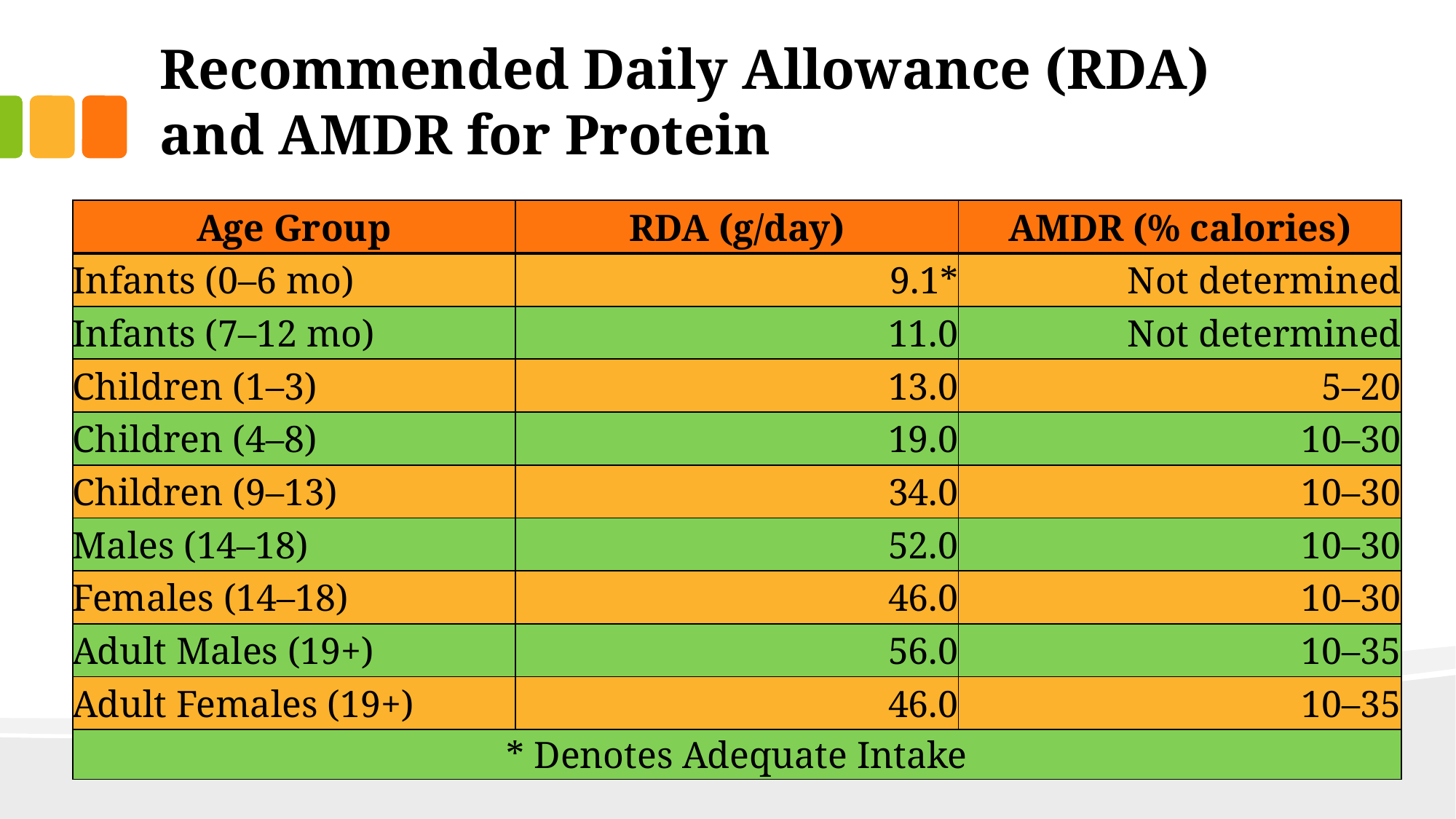

# Recommended Daily Allowance (RDA) and AMDR for Protein
| Age Group | RDA (g/day) | AMDR (% calories) |
| --- | --- | --- |
| Infants (0–6 mo) | 9.1\* | Not determined |
| Infants (7–12 mo) | 11.0 | Not determined |
| Children (1–3) | 13.0 | 5–20 |
| Children (4–8) | 19.0 | 10–30 |
| Children (9–13) | 34.0 | 10–30 |
| Males (14–18) | 52.0 | 10–30 |
| Females (14–18) | 46.0 | 10–30 |
| Adult Males (19+) | 56.0 | 10–35 |
| Adult Females (19+) | 46.0 | 10–35 |
| \* Denotes Adequate Intake |  |  |